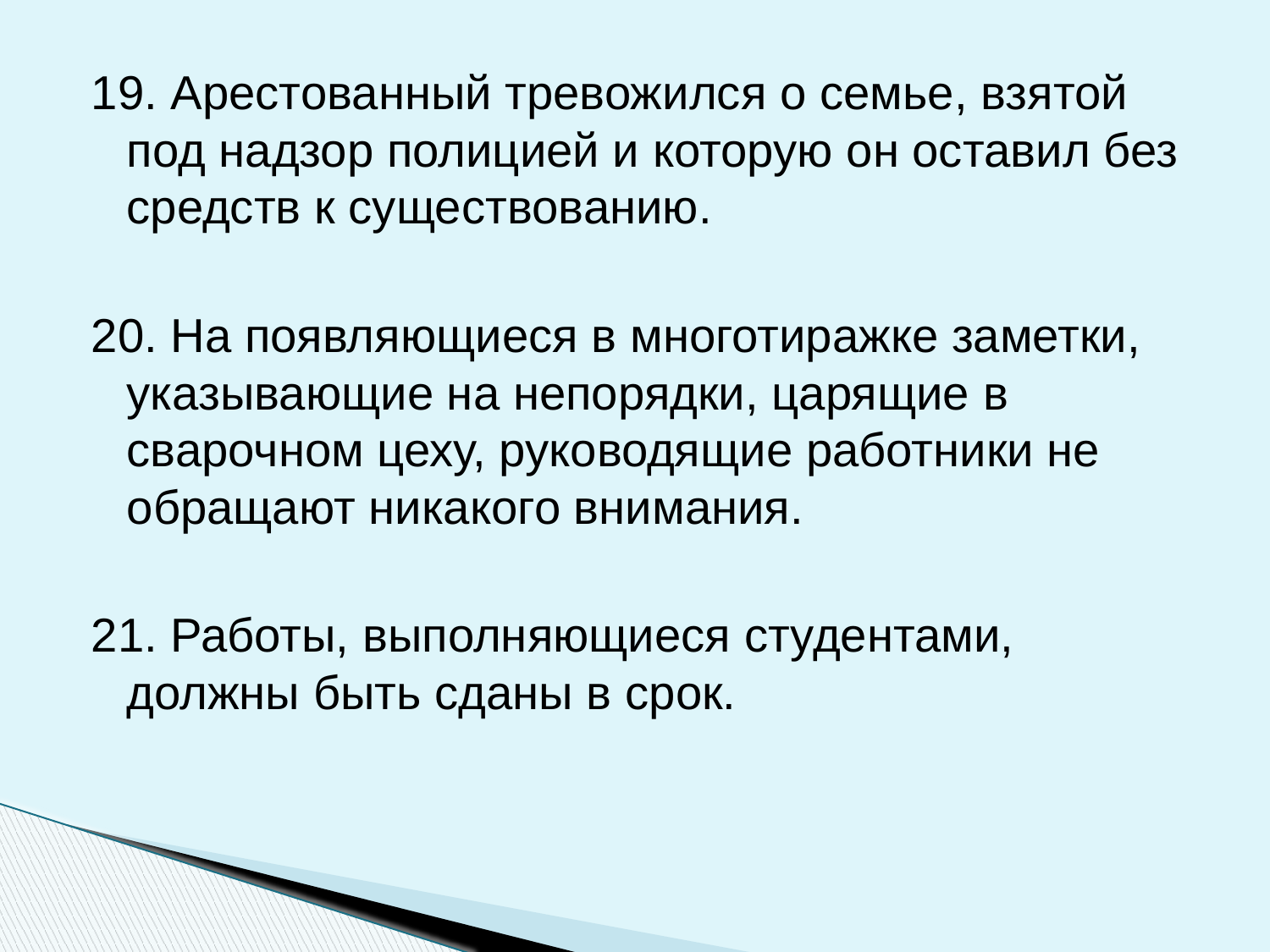

#
19. Арестованный тревожился о семье, взятой под надзор полицией и которую он оставил без средств к существованию.

20. На появляющиеся в многотиражке заметки, указывающие на непорядки, царящие в сварочном цеху, руководящие работники не обращают никакого внимания.

21. Работы, выполняющиеся студентами, должны быть сданы в срок.